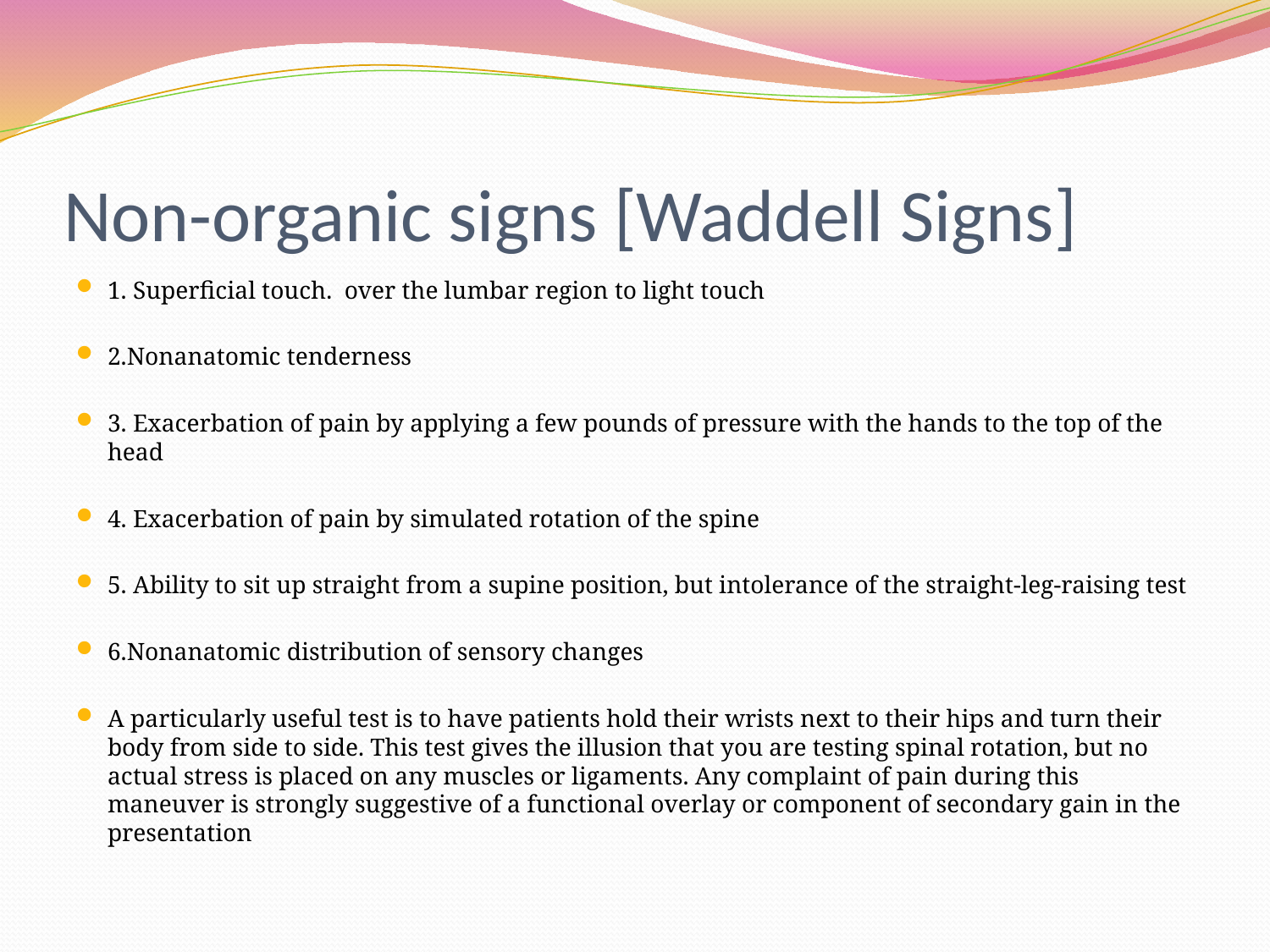

# Non-organic signs [Waddell Signs]
1. Superficial touch.  over the lumbar region to light touch

2.Nonanatomic tenderness

3. Exacerbation of pain by applying a few pounds of pressure with the hands to the top of the head

4. Exacerbation of pain by simulated rotation of the spine

5. Ability to sit up straight from a supine position, but intolerance of the straight-leg-raising test

6.Nonanatomic distribution of sensory changes

A particularly useful test is to have patients hold their wrists next to their hips and turn their body from side to side. This test gives the illusion that you are testing spinal rotation, but no actual stress is placed on any muscles or ligaments. Any complaint of pain during this maneuver is strongly suggestive of a functional overlay or component of secondary gain in the presentation